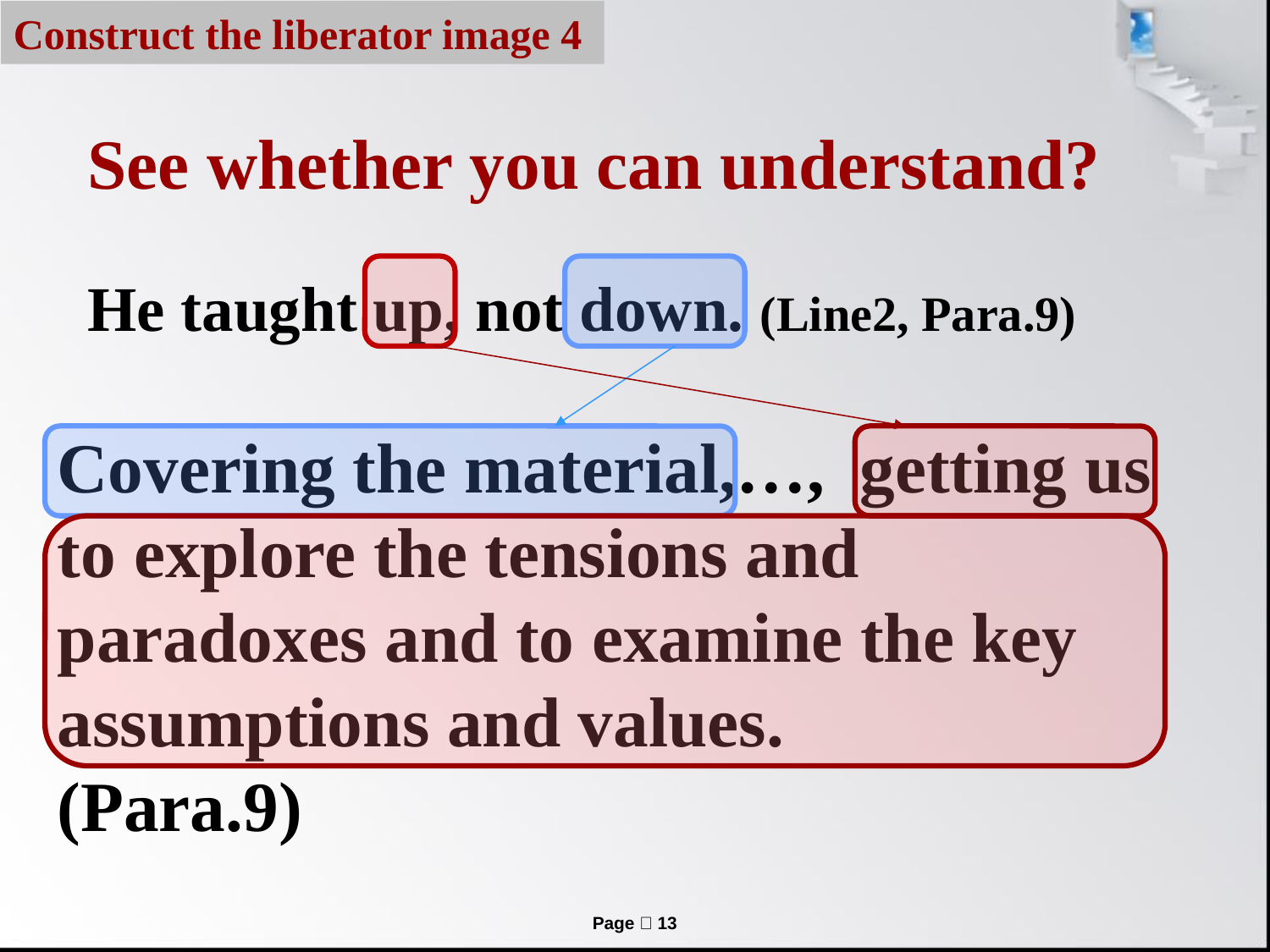

Construct the liberator image 4
# See whether you can understand?
He taught up, not down. (Line2, Para.9)

Covering the material,…,  getting us to explore the tensions and paradoxes and to examine the key assumptions and values.
(Para.9)